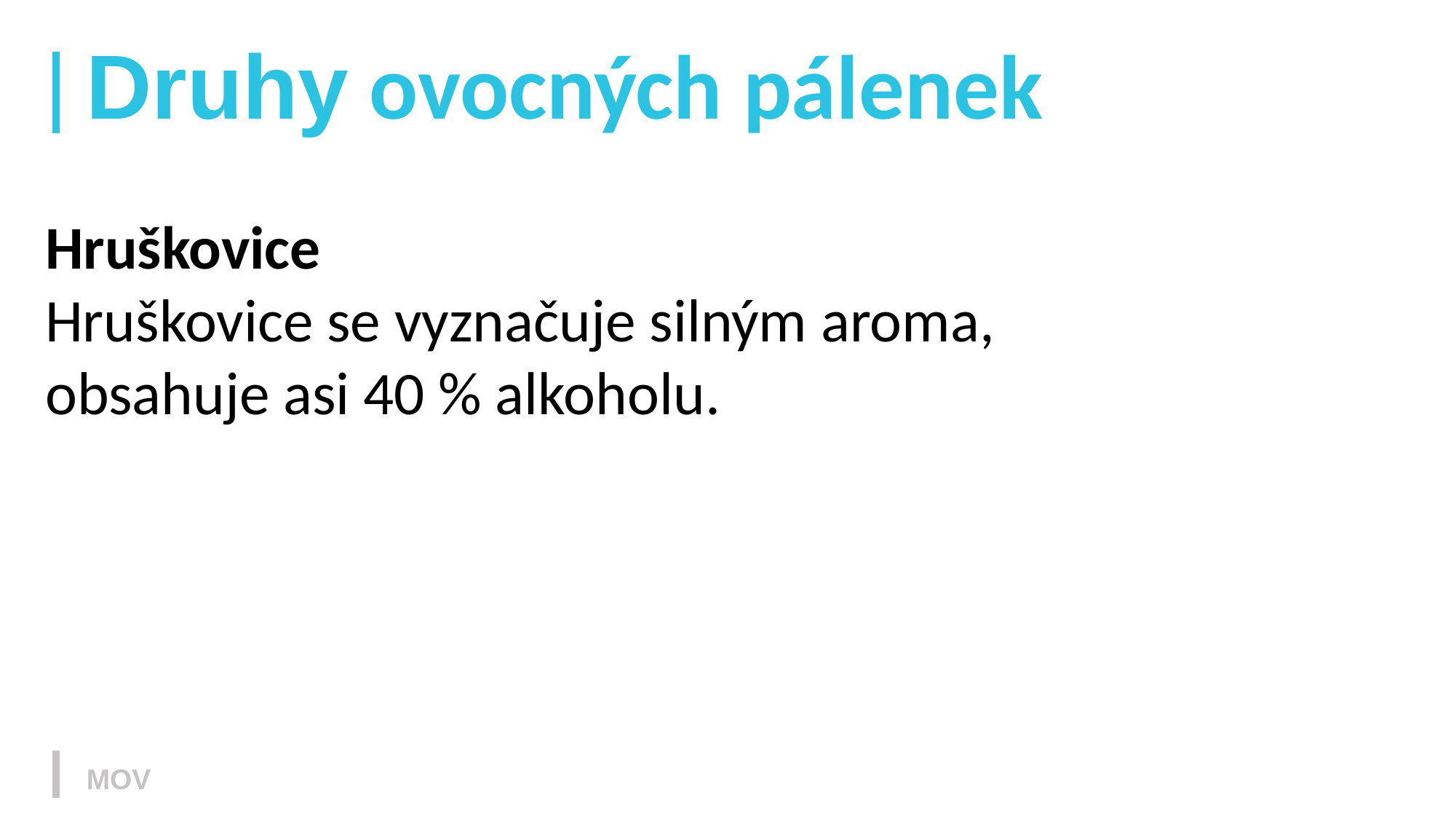

# Druhy ovocných pálenek
Hruškovice
Hruškovice se vyznačuje silným aroma,
obsahuje asi 40 % alkoholu.